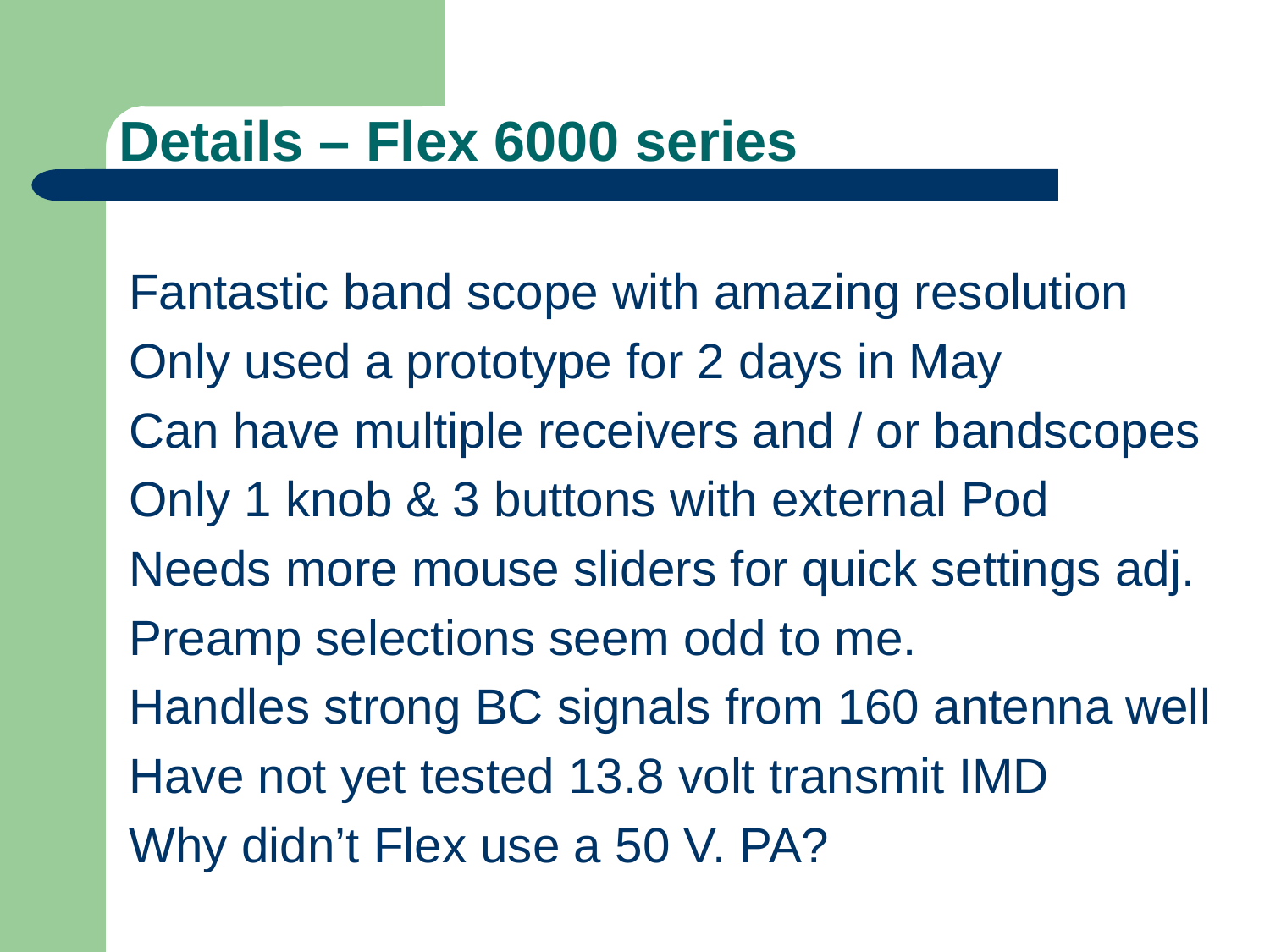

# Details – Flex 6000 series
Fantastic band scope with amazing resolution
Only used a prototype for 2 days in May
Can have multiple receivers and / or bandscopes
Only 1 knob & 3 buttons with external Pod
Needs more mouse sliders for quick settings adj.
Preamp selections seem odd to me.
Handles strong BC signals from 160 antenna well
Have not yet tested 13.8 volt transmit IMD
Why didn’t Flex use a 50 V. PA?